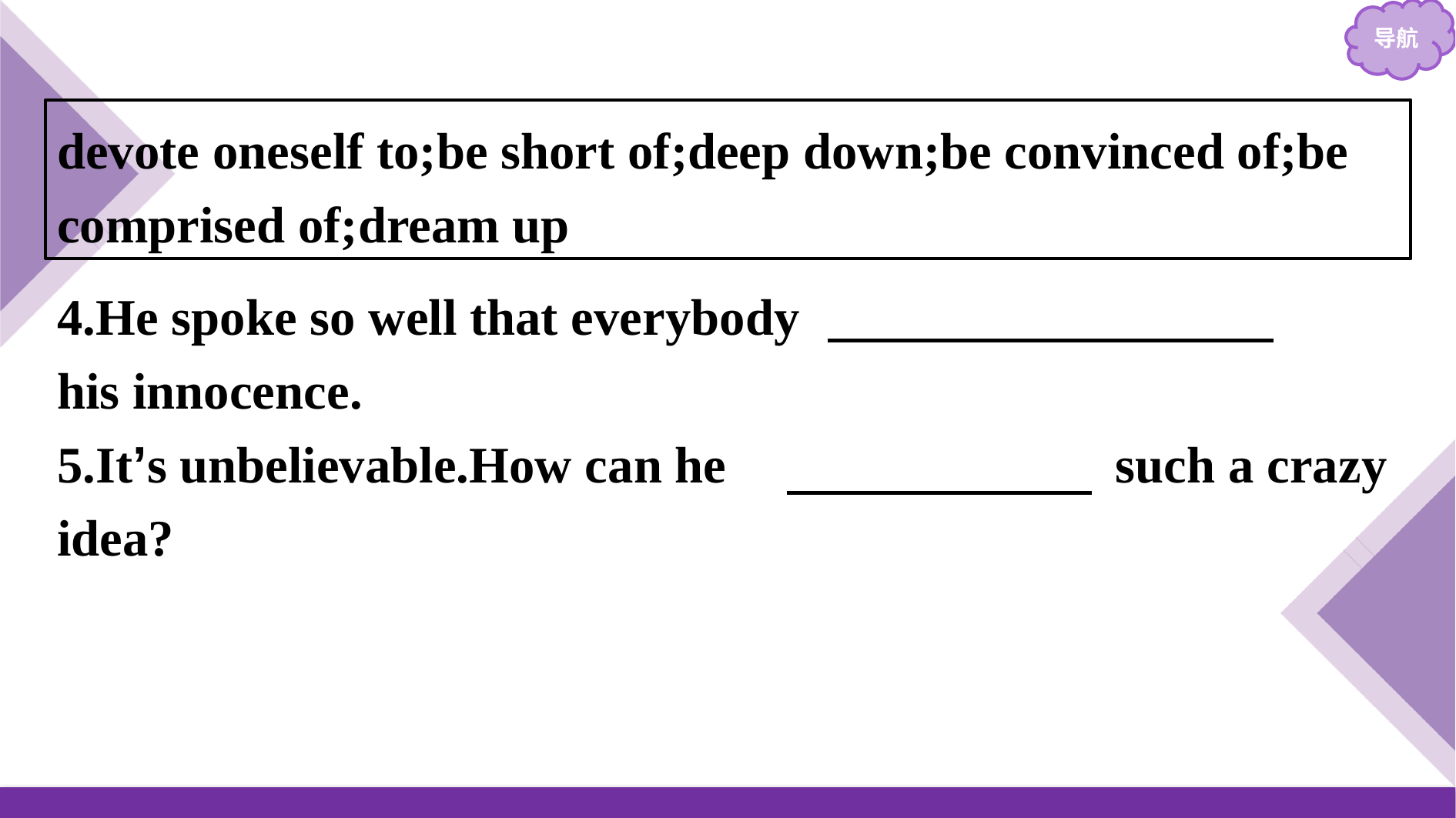

devote oneself to;be short of;deep down;be convinced of;be comprised of;dream up
4.He spoke so well that everybody 　was convinced of　 his innocence.
5.It’s unbelievable.How can he 　dream up　 such a crazy idea?